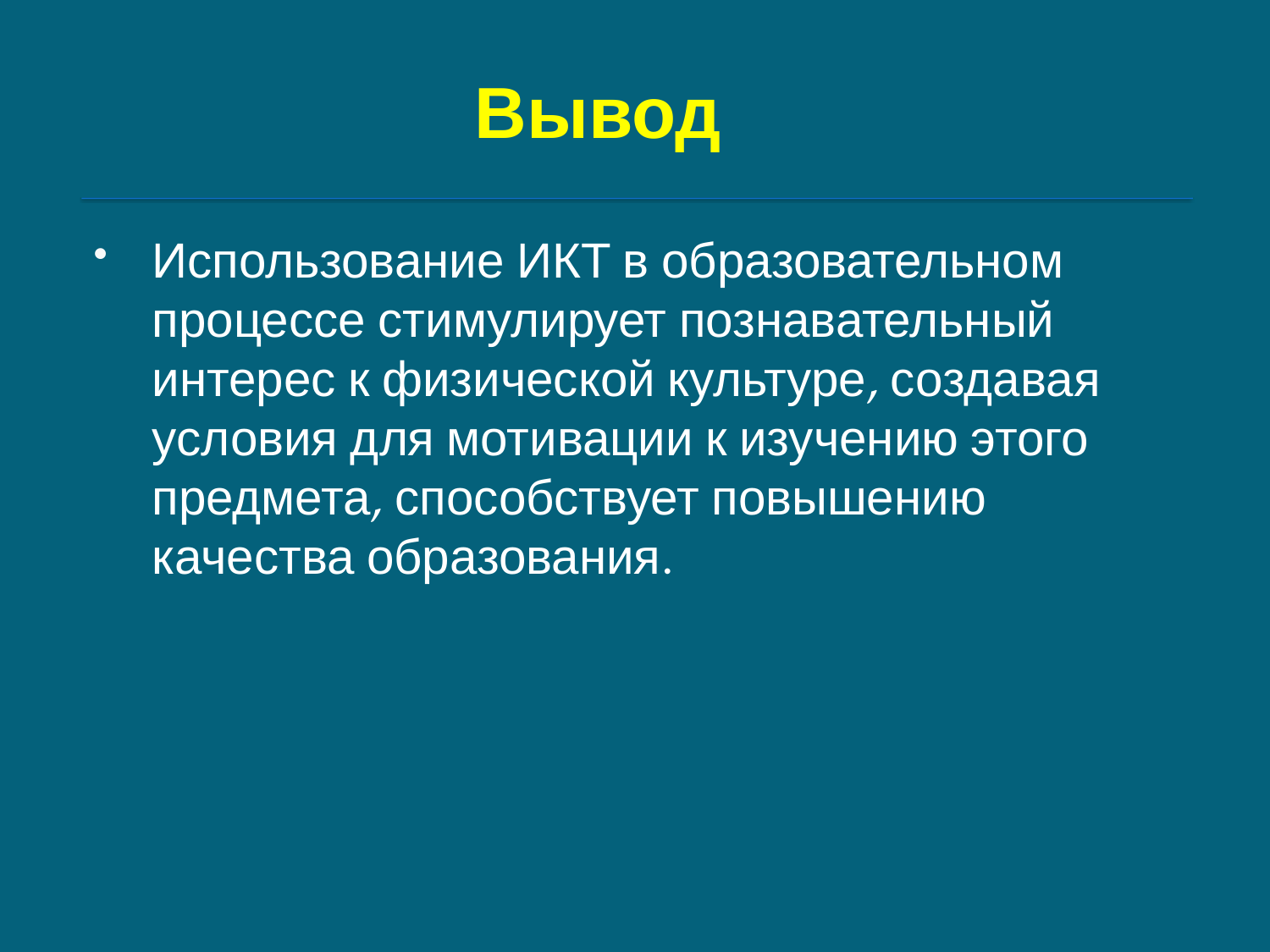

# Вывод
Использование ИКТ в образовательном процессе стимулирует познавательный интерес к физической культуре, создавая условия для мотивации к изучению этого предмета, способствует повышению качества образования.